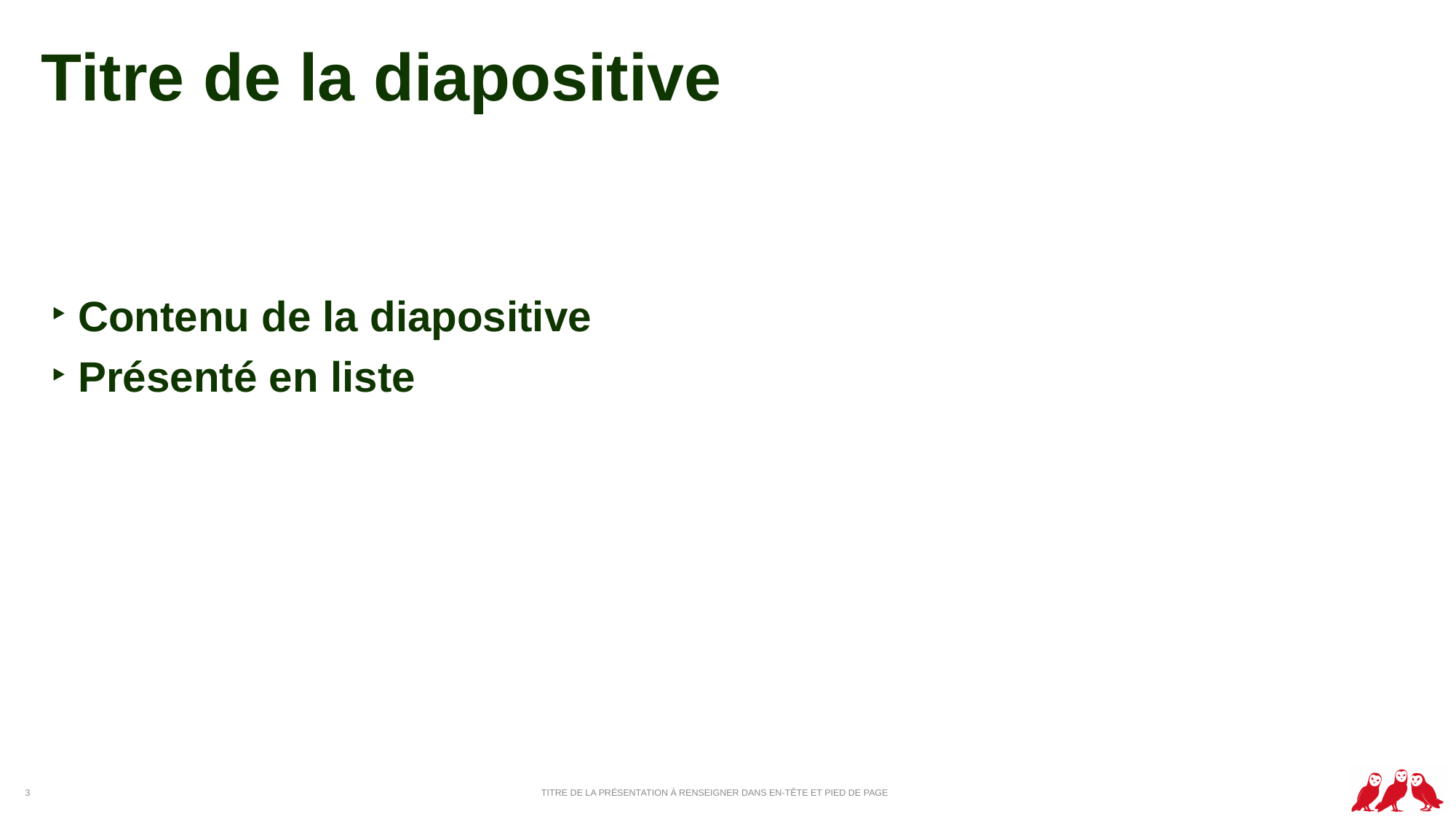

# Titre de la diapositive
Contenu de la diapositive
Présenté en liste
3
TITRE DE LA PRÉSENTATION À RENSEIGNER DANS EN-TÊTE ET PIED DE PAGE